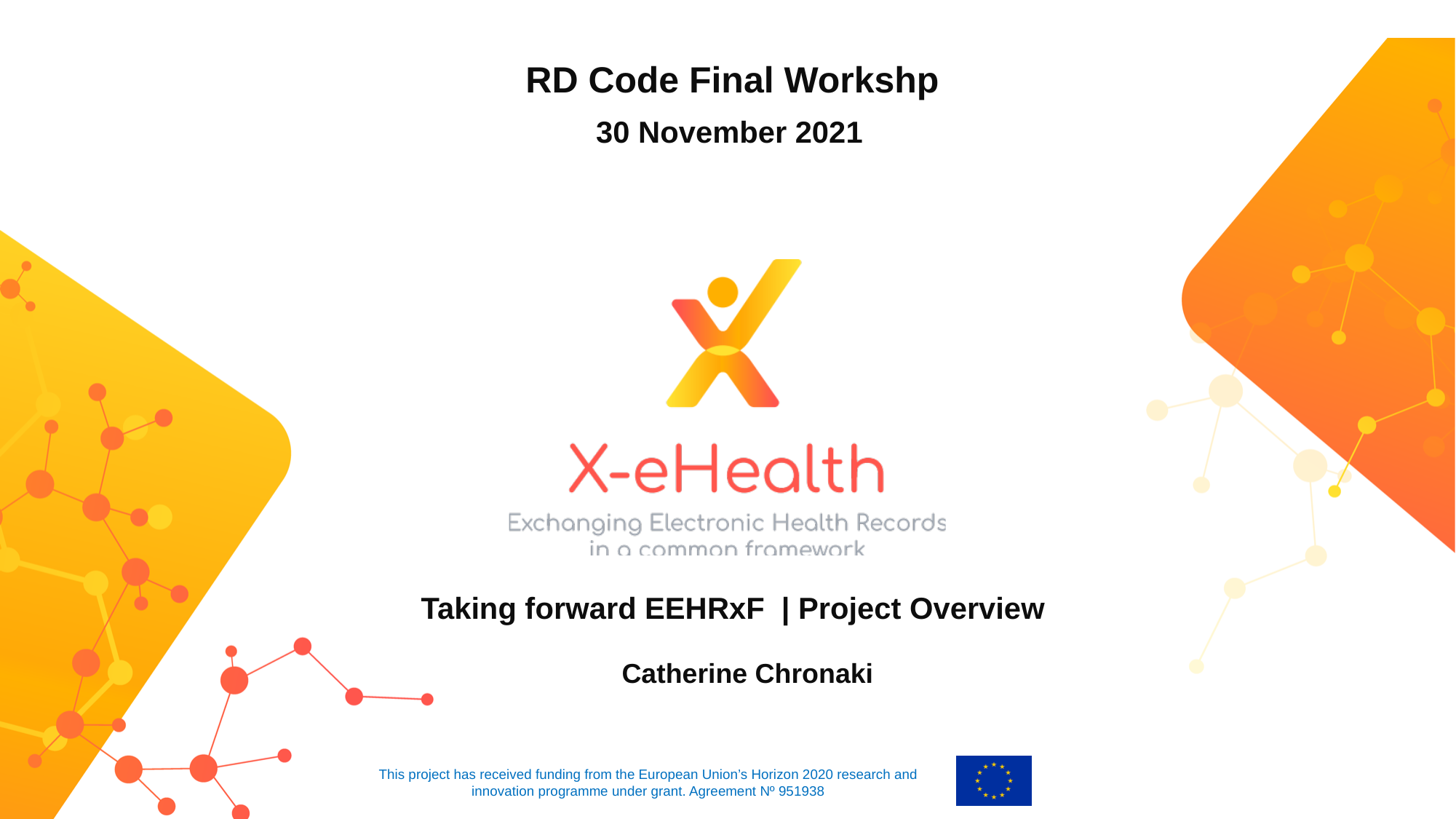

RD Code Final Workshp
30 November 2021

Taking forward EEHRxF  | Project Overview
Catherine Chronaki